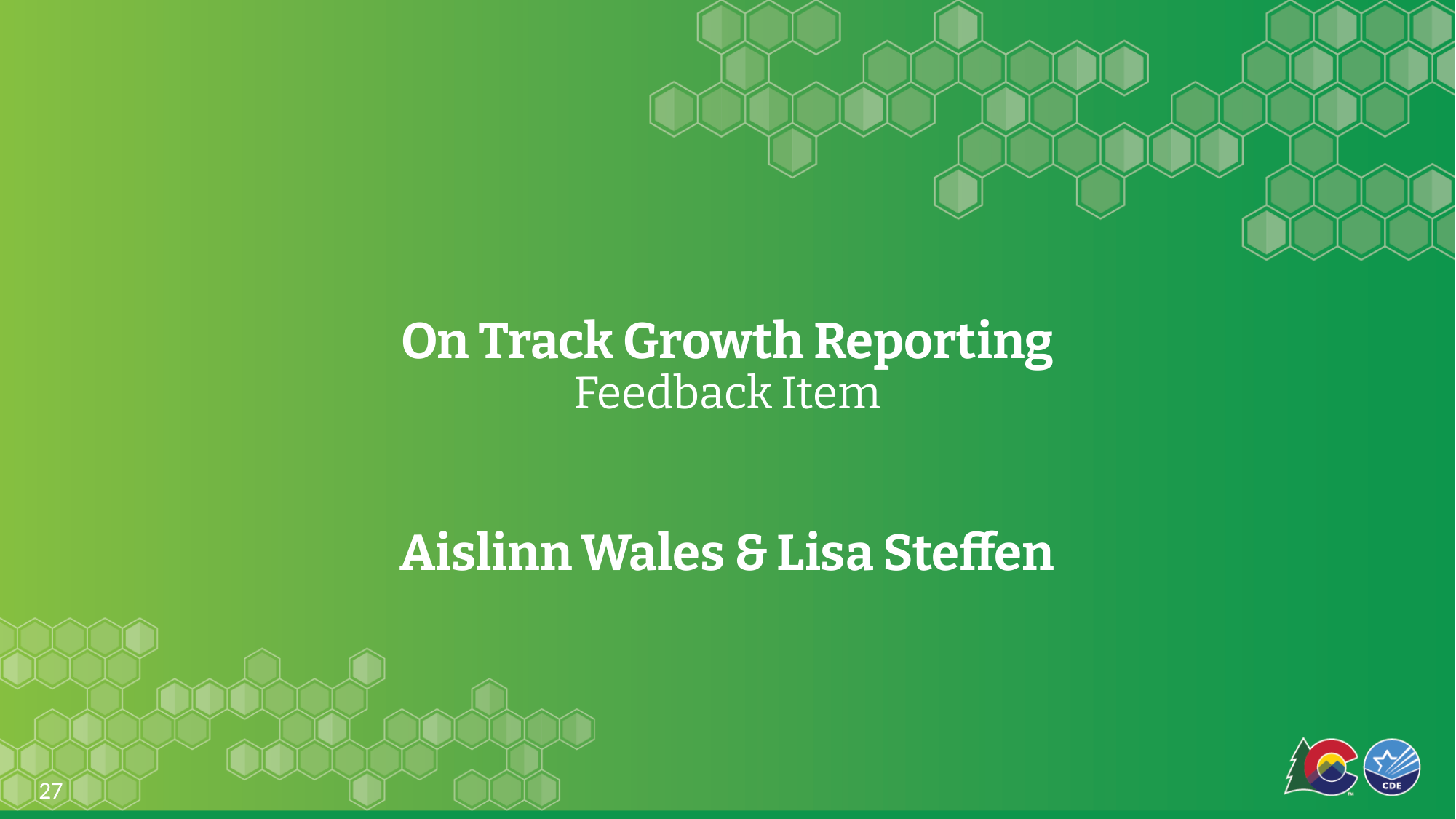

# On Track Growth Reporting Feedback Item Aislinn Wales & Lisa Steffen
27